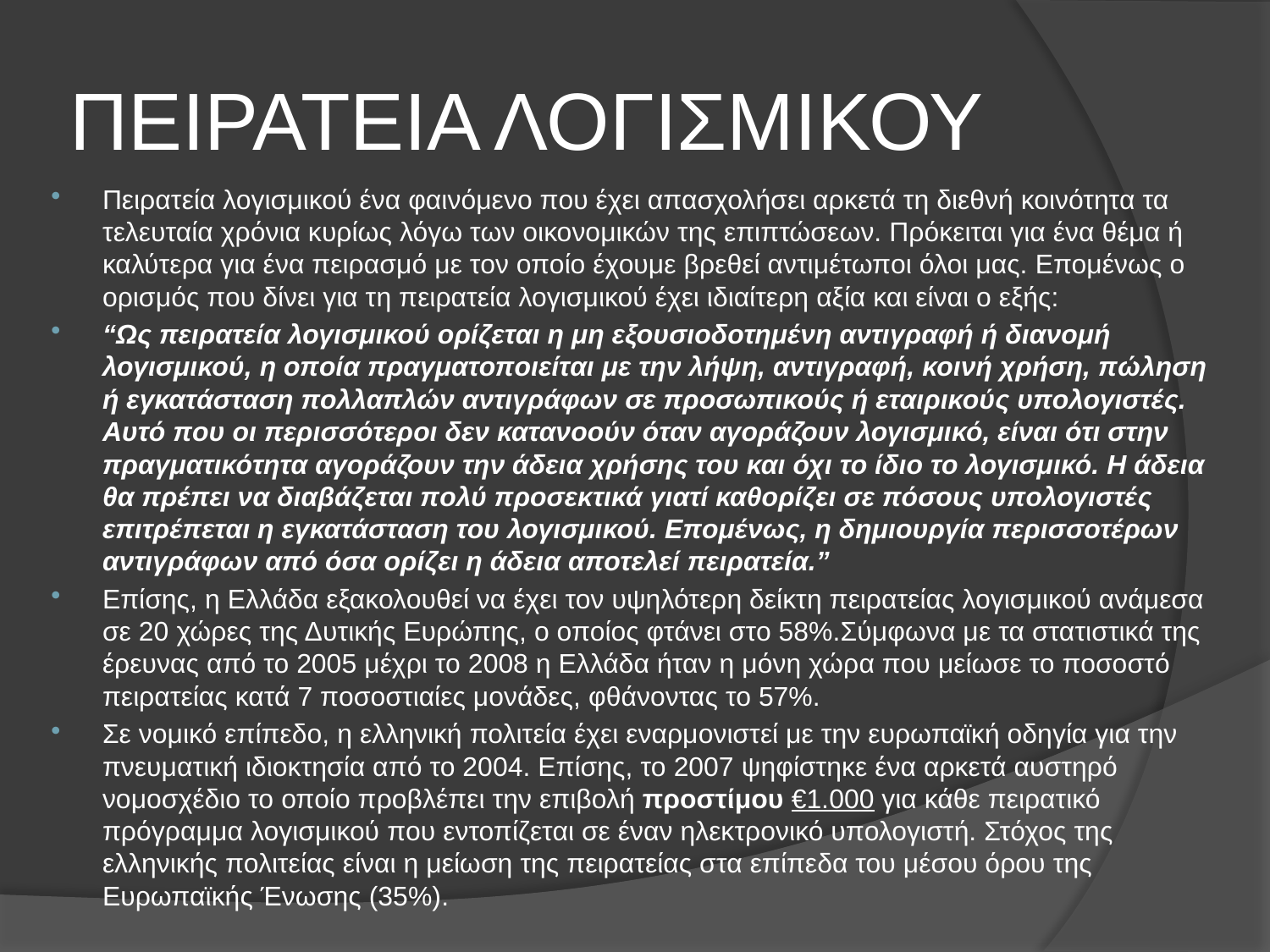

# ΠΕΙΡΑΤΕΙΑ ΛΟΓΙΣΜΙΚΟΥ
Πειρατεία λογισμικού ένα φαινόμενο που έχει απασχολήσει αρκετά τη διεθνή κοινότητα τα τελευταία χρόνια κυρίως λόγω των οικονομικών της επιπτώσεων. Πρόκειται για ένα θέμα ή καλύτερα για ένα πειρασμό με τον οποίο έχουμε βρεθεί αντιμέτωποι όλοι μας. Επομένως ο ορισμός που δίνει για τη πειρατεία λογισμικού έχει ιδιαίτερη αξία και είναι ο εξής:
“Ως πειρατεία λογισμικού ορίζεται η μη εξουσιοδοτημένη αντιγραφή ή διανομή λογισμικού, η οποία πραγματοποιείται με την λήψη, αντιγραφή, κοινή χρήση, πώληση ή εγκατάσταση πολλαπλών αντιγράφων σε προσωπικούς ή εταιρικούς υπολογιστές. Αυτό που οι περισσότεροι δεν κατανοούν όταν αγοράζουν λογισμικό, είναι ότι στην πραγματικότητα αγοράζουν την άδεια χρήσης του και όχι το ίδιο το λογισμικό. Η άδεια θα πρέπει να διαβάζεται πολύ προσεκτικά γιατί καθορίζει σε πόσους υπολογιστές επιτρέπεται η εγκατάσταση του λογισμικού. Επομένως, η δημιουργία περισσοτέρων αντιγράφων από όσα ορίζει η άδεια αποτελεί πειρατεία.”
Επίσης, η Ελλάδα εξακολουθεί να έχει τον υψηλότερη δείκτη πειρατείας λογισμικού ανάμεσα σε 20 χώρες της Δυτικής Ευρώπης, ο οποίος φτάνει στο 58%.Σύμφωνα με τα στατιστικά της έρευνας από το 2005 μέχρι το 2008 η Ελλάδα ήταν η μόνη χώρα που μείωσε το ποσοστό πειρατείας κατά 7 ποσοστιαίες μονάδες, φθάνοντας το 57%.
Σε νομικό επίπεδο, η ελληνική πολιτεία έχει εναρμονιστεί με την ευρωπαϊκή οδηγία για την πνευματική ιδιοκτησία από το 2004. Επίσης, το 2007 ψηφίστηκε ένα αρκετά αυστηρό νομοσχέδιο το οποίο προβλέπει την επιβολή προστίμου €1.000 για κάθε πειρατικό πρόγραμμα λογισμικού που εντοπίζεται σε έναν ηλεκτρονικό υπολογιστή. Στόχος της ελληνικής πολιτείας είναι η μείωση της πειρατείας στα επίπεδα του μέσου όρου της Ευρωπαϊκής Ένωσης (35%).